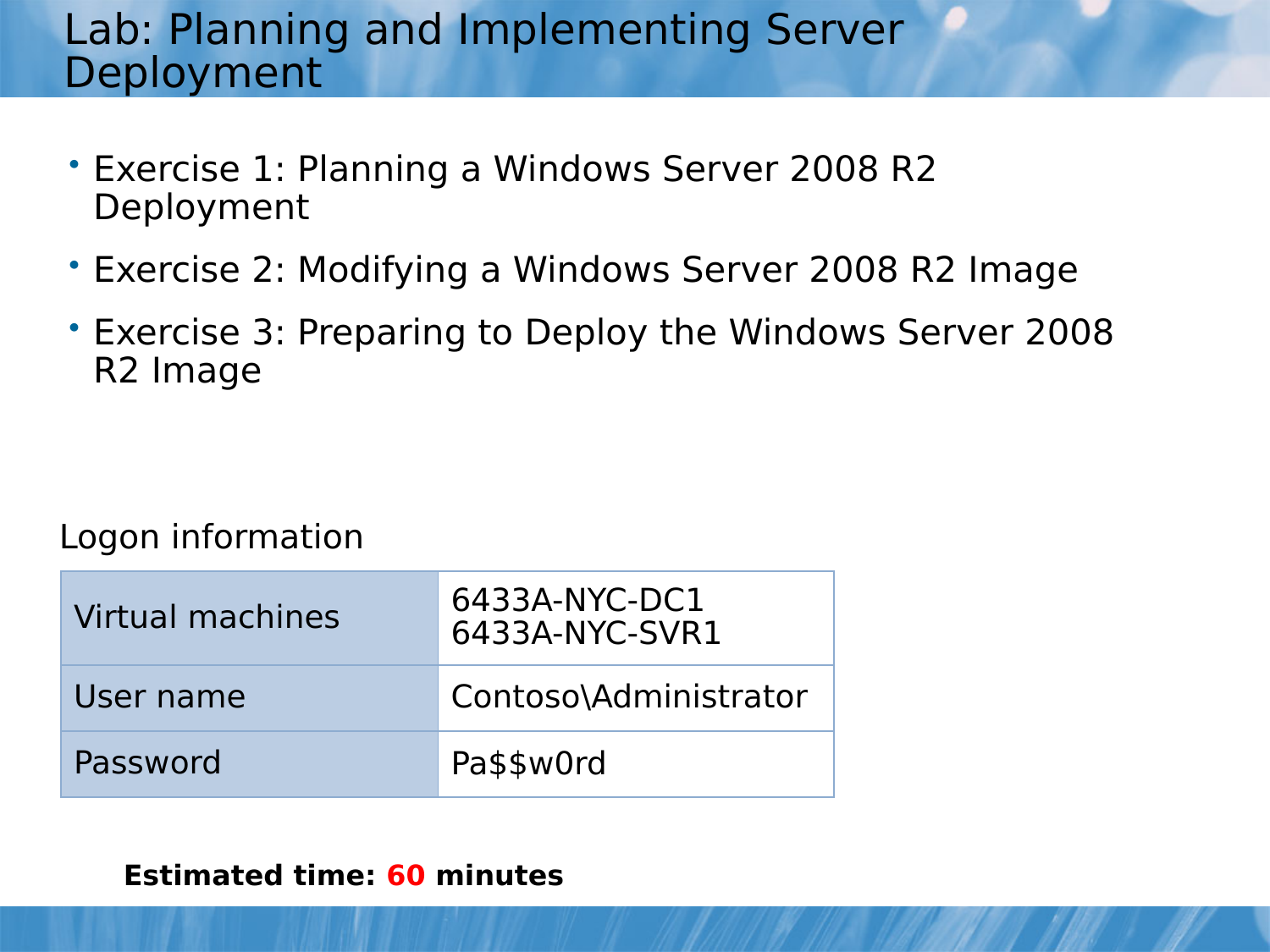

# Lab: Planning and Implementing Server Deployment
Exercise 1: Planning a Windows Server 2008 R2 Deployment
Exercise 2: Modifying a Windows Server 2008 R2 Image
Exercise 3: Preparing to Deploy the Windows Server 2008 R2 Image

Logon information
| Virtual machines | 6433A-NYC-DC1 6433A-NYC-SVR1 |
| --- | --- |
| User name | Contoso\Administrator |
| Password | Pa$$w0rd |
Estimated time: 60 minutes